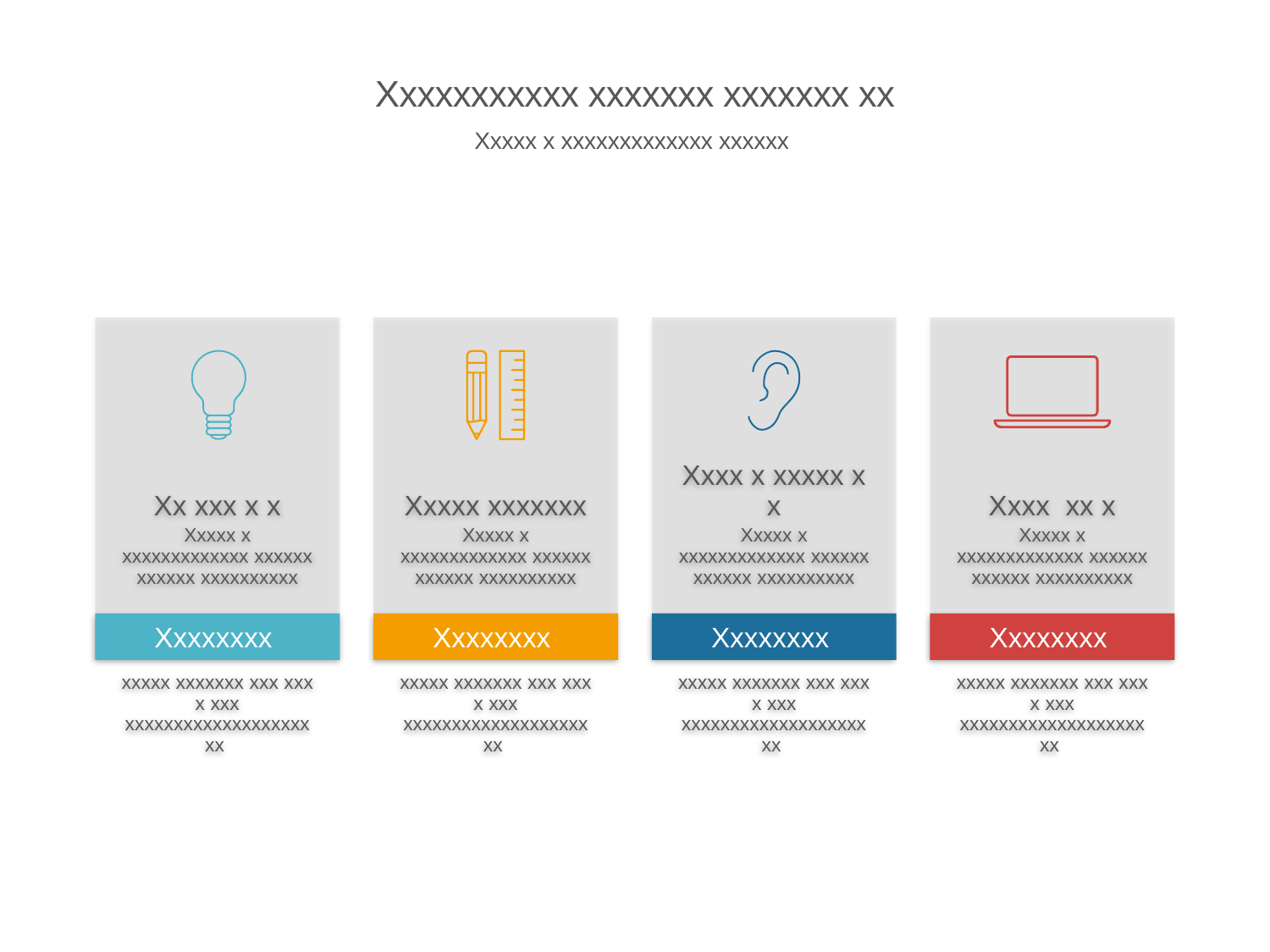

# Xxxxxxxxxxx xxxxxxx xxxxxxx xx
Xxxxx x xxxxxxxxxxxxx xxxxxx
Xx xxx x x
Xxxxx x xxxxxxxxxxxxx xxxxxx xxxxxx xxxxxxxxxx
Xxxxx xxxxxxx
Xxxxx x xxxxxxxxxxxxx xxxxxx xxxxxx xxxxxxxxxx
Xxxx x xxxxx x x
Xxxxx x xxxxxxxxxxxxx xxxxxx xxxxxx xxxxxxxxxx
Xxxx  xx x
Xxxxx x xxxxxxxxxxxxx xxxxxx xxxxxx xxxxxxxxxx

Xxxxxxxx
Xxxxxxxx
Xxxxxxxx
Xxxxxxxx
xxxxx xxxxxxx xxx xxx x xxx xxxxxxxxxxxxxxxxxxxxx
xxxxx xxxxxxx xxx xxx x xxx xxxxxxxxxxxxxxxxxxxxx
xxxxx xxxxxxx xxx xxx x xxx xxxxxxxxxxxxxxxxxxxxx
xxxxx xxxxxxx xxx xxx x xxx xxxxxxxxxxxxxxxxxxxxx